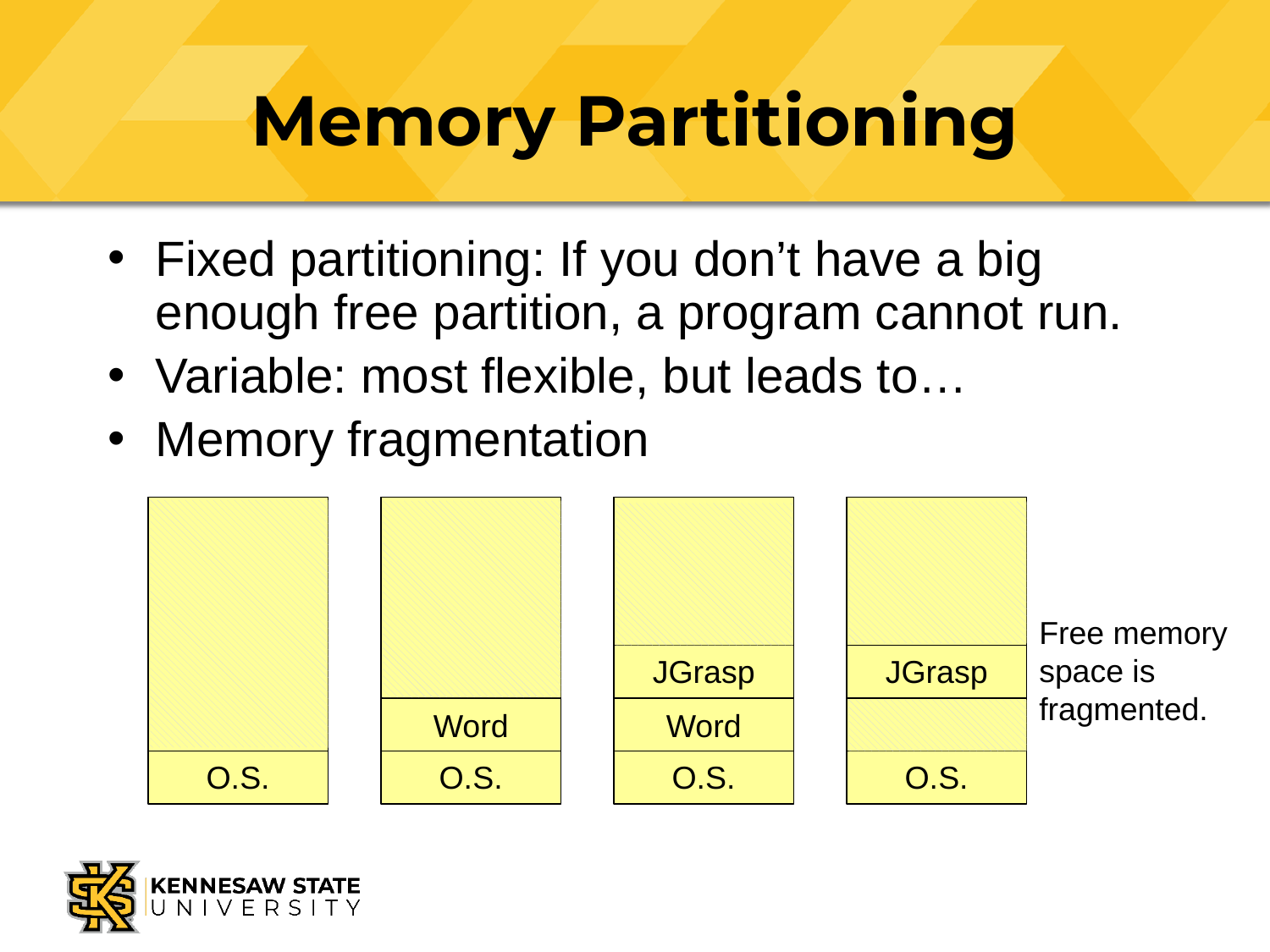

# Memory Partitioning
Fixed partitioning: If you don’t have a big enough free partition, a program cannot run.
Variable: most flexible, but leads to…
Memory fragmentation

O.S.

O.S.

O.S.
JGrasp
Word

O.S.

Free memory space is fragmented.
JGrasp
Word